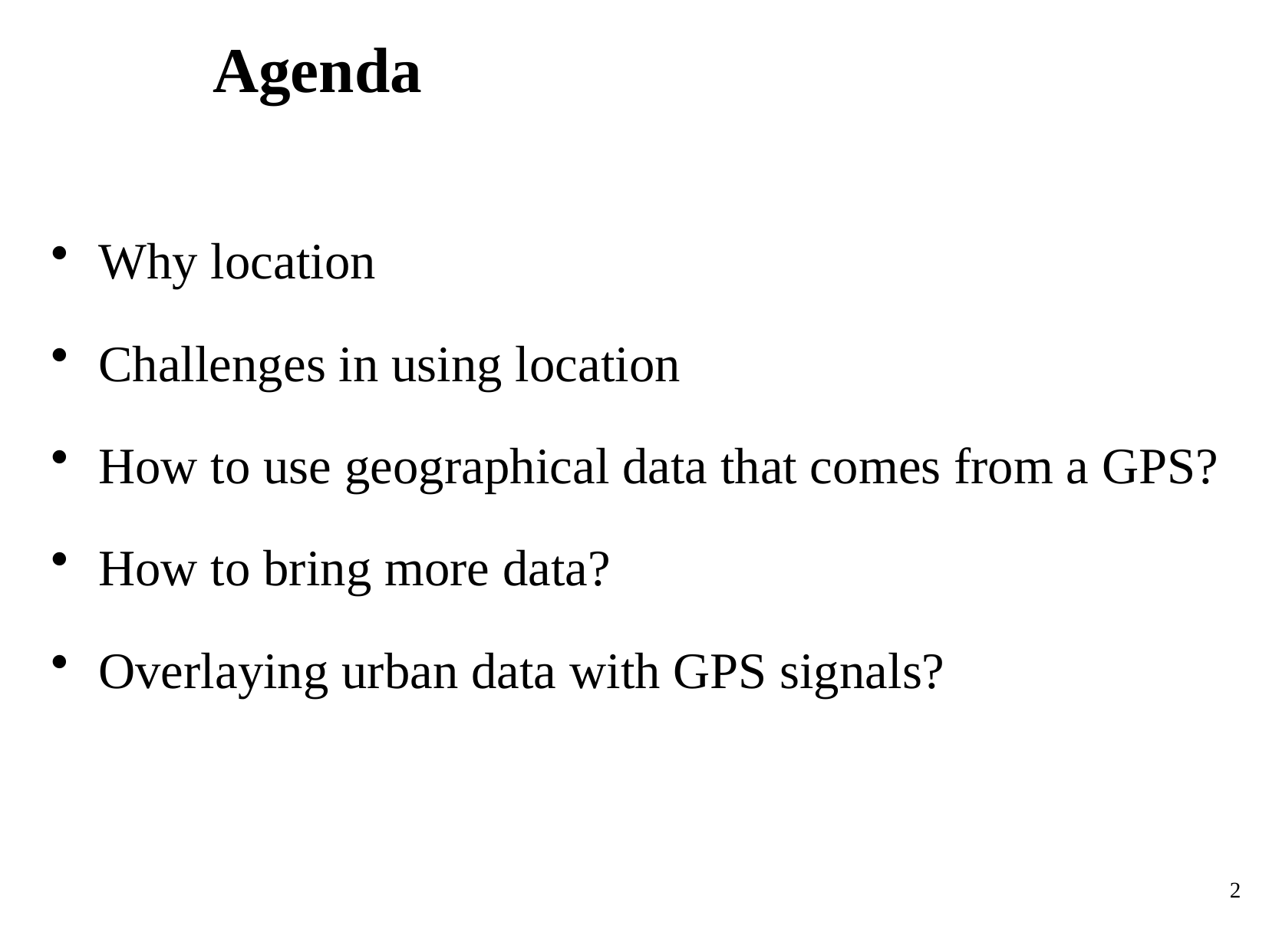

# Agenda
Why location
Challenges in using location
How to use geographical data that comes from a GPS?
How to bring more data?
Overlaying urban data with GPS signals?
2